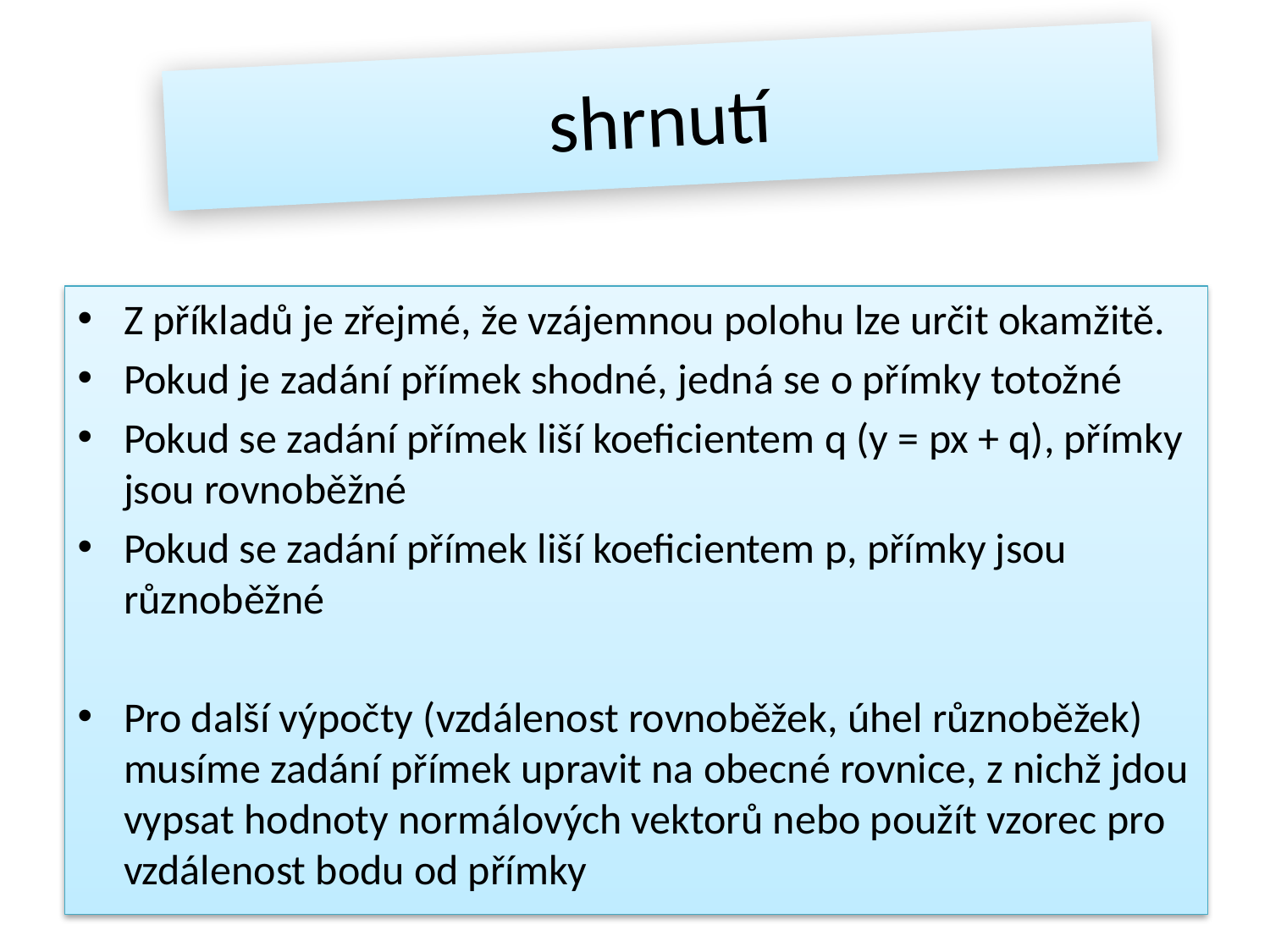

# shrnutí
Z příkladů je zřejmé, že vzájemnou polohu lze určit okamžitě.
Pokud je zadání přímek shodné, jedná se o přímky totožné
Pokud se zadání přímek liší koeficientem q (y = px + q), přímky jsou rovnoběžné
Pokud se zadání přímek liší koeficientem p, přímky jsou různoběžné

Pro další výpočty (vzdálenost rovnoběžek, úhel různoběžek) musíme zadání přímek upravit na obecné rovnice, z nichž jdou vypsat hodnoty normálových vektorů nebo použít vzorec pro vzdálenost bodu od přímky